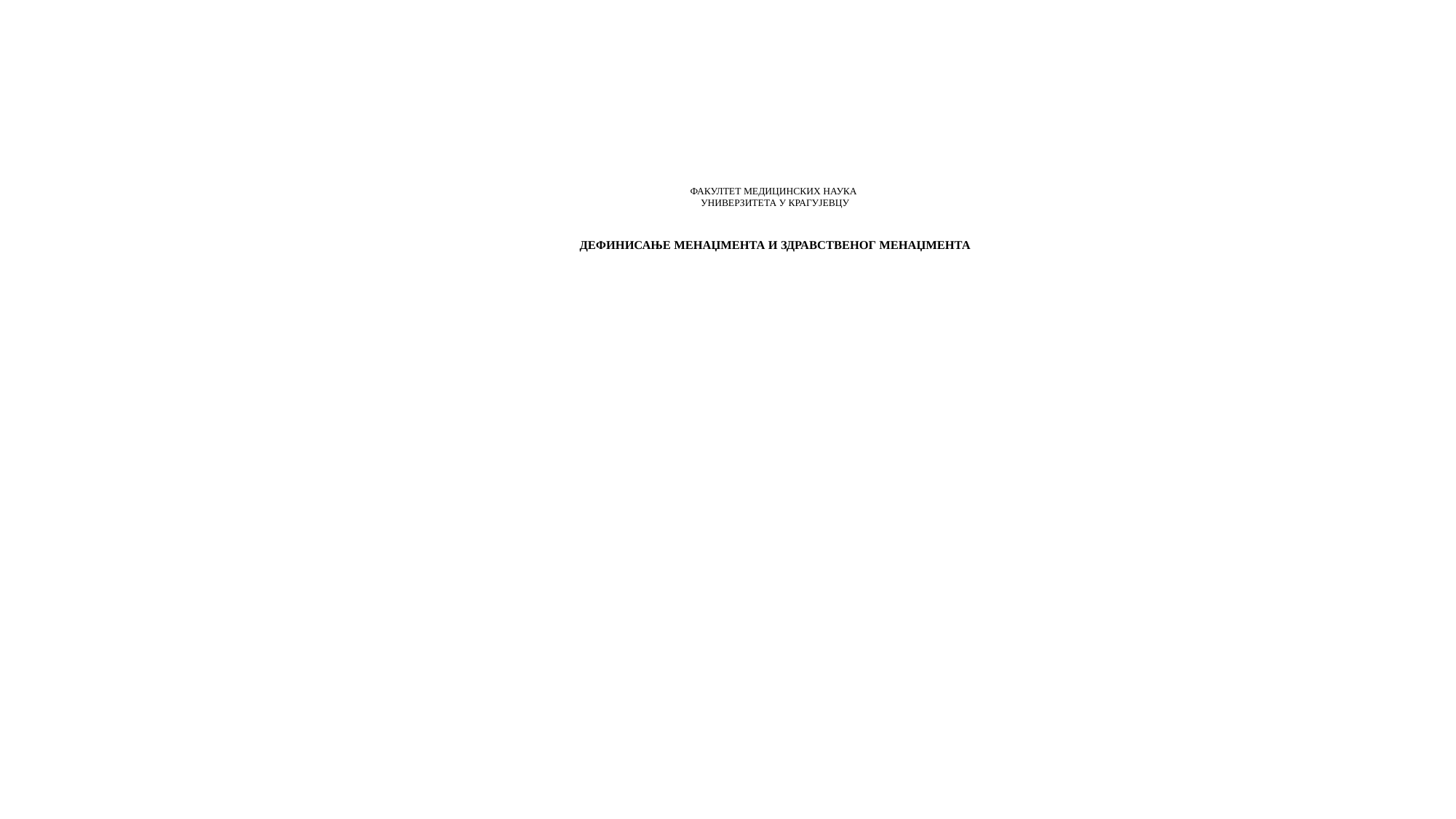

# ФАКУЛТЕТ МЕДИЦИНСКИХ НАУКА УНИВЕРЗИТЕТА У КРАГУЈЕВЦУ ДЕФИНИСАЊЕ МЕНАЏМЕНТА И ЗДРАВСТВЕНОГ МЕНАЏМЕНТА